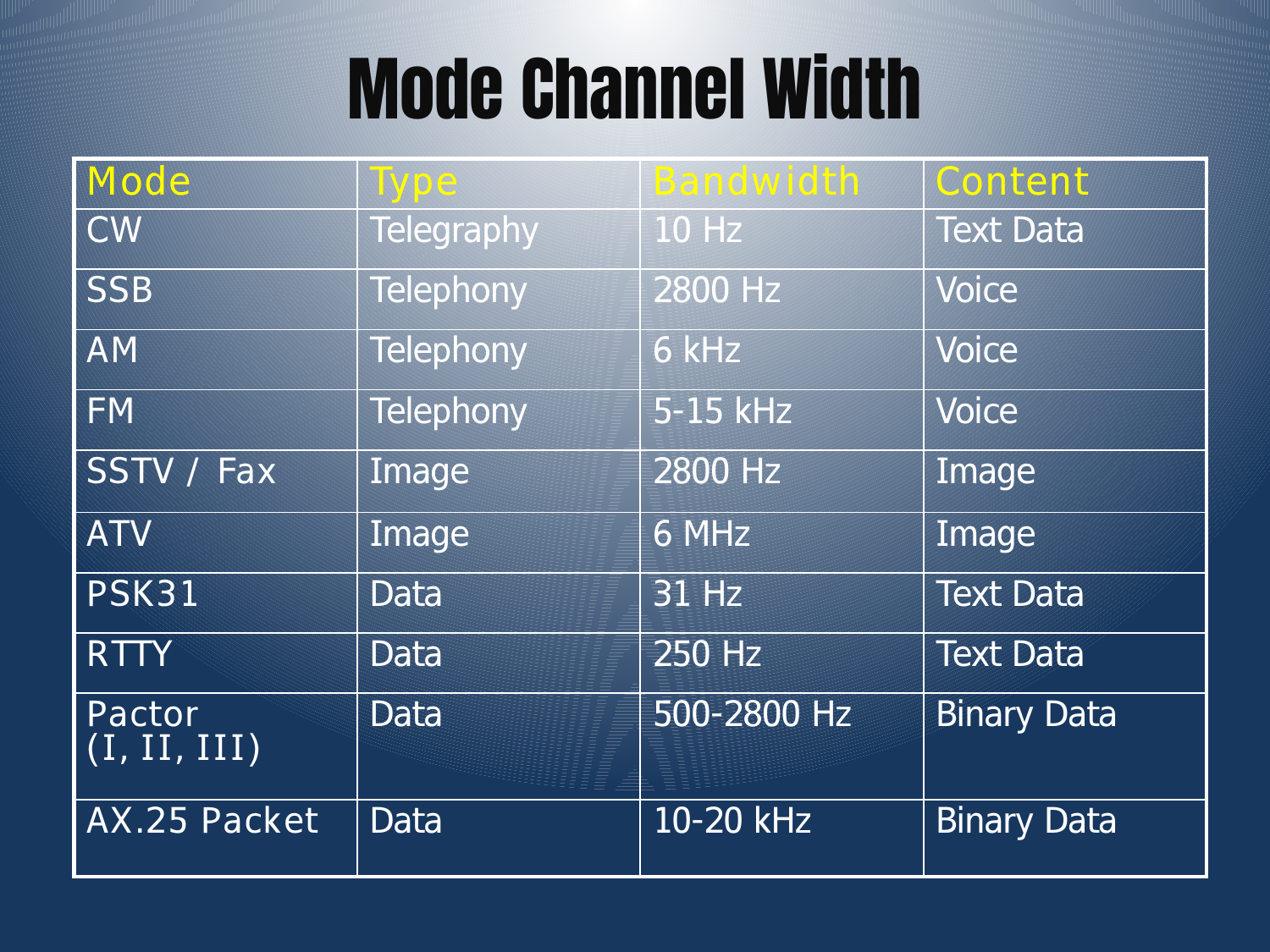

# Mode Channel Width
| Mode | Type | Bandwidth | Content |
| --- | --- | --- | --- |
| CW | Telegraphy | 10 Hz | Text Data |
| SSB | Telephony | 2800 Hz | Voice |
| AM | Telephony | 6 kHz | Voice |
| FM | Telephony | 5-15 kHz | Voice |
| SSTV / Fax | Image | 2800 Hz | Image |
| ATV | Image | 6 MHz | Image |
| PSK31 | Data | 31 Hz | Text Data |
| RTTY | Data | 250 Hz | Text Data |
| Pactor (I, II, III) | Data | 500-2800 Hz | Binary Data |
| AX.25 Packet | Data | 10-20 kHz | Binary Data |